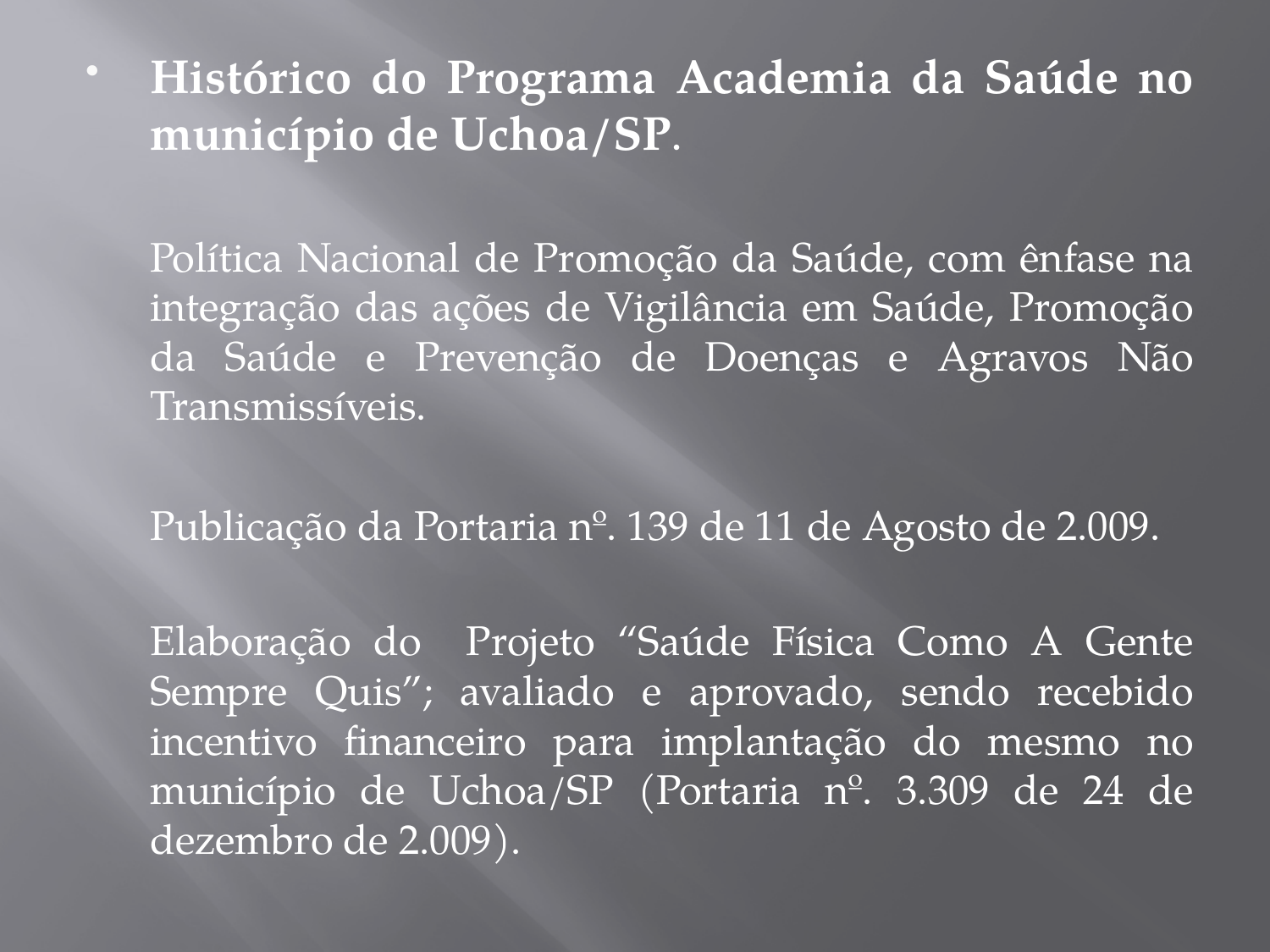

#
Histórico do Programa Academia da Saúde no município de Uchoa/SP.

	Política Nacional de Promoção da Saúde, com ênfase na integração das ações de Vigilância em Saúde, Promoção da Saúde e Prevenção de Doenças e Agravos Não Transmissíveis.

	Publicação da Portaria nº. 139 de 11 de Agosto de 2.009.

	Elaboração do  Projeto “Saúde Física Como A Gente Sempre Quis”; avaliado e aprovado, sendo recebido incentivo financeiro para implantação do mesmo no município de Uchoa/SP (Portaria nº. 3.309 de 24 de dezembro de 2.009).